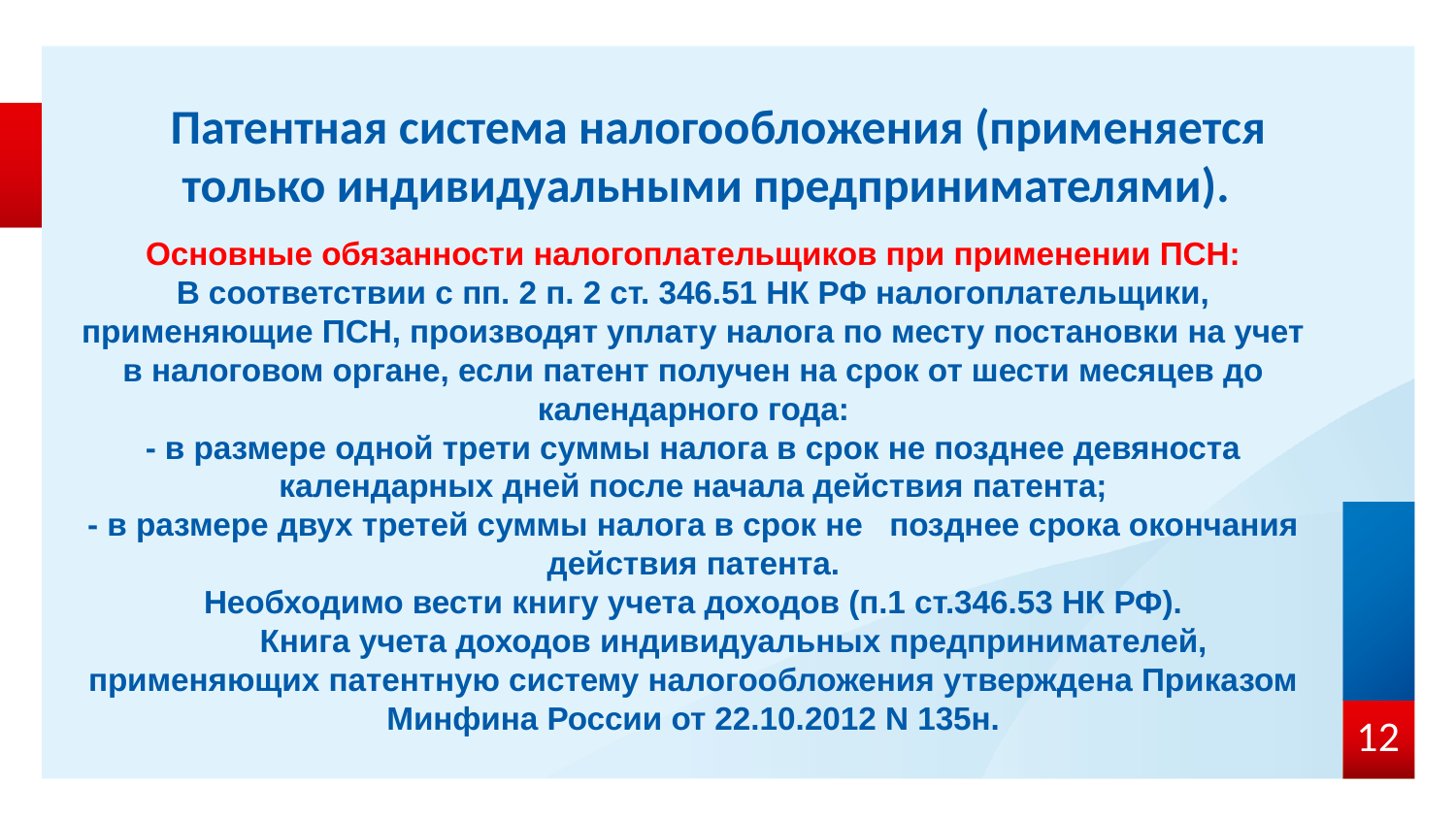

Патентная система налогообложения (применяется только индивидуальными предпринимателями).
Основные обязанности налогоплательщиков при применении ПСН:
В соответствии с пп. 2 п. 2 ст. 346.51 НК РФ налогоплательщики, применяющие ПСН, производят уплату налога по месту постановки на учет в налоговом органе, если патент получен на срок от шести месяцев до календарного года:
- в размере одной трети суммы налога в срок не позднее девяноста календарных дней после начала действия патента;
- в размере двух третей суммы налога в срок не   позднее срока окончания действия патента.
Необходимо вести книгу учета доходов (п.1 ст.346.53 НК РФ).
         Книга учета доходов индивидуальных предпринимателей, применяющих патентную систему налогообложения утверждена Приказом Минфина России от 22.10.2012 N 135н.
12